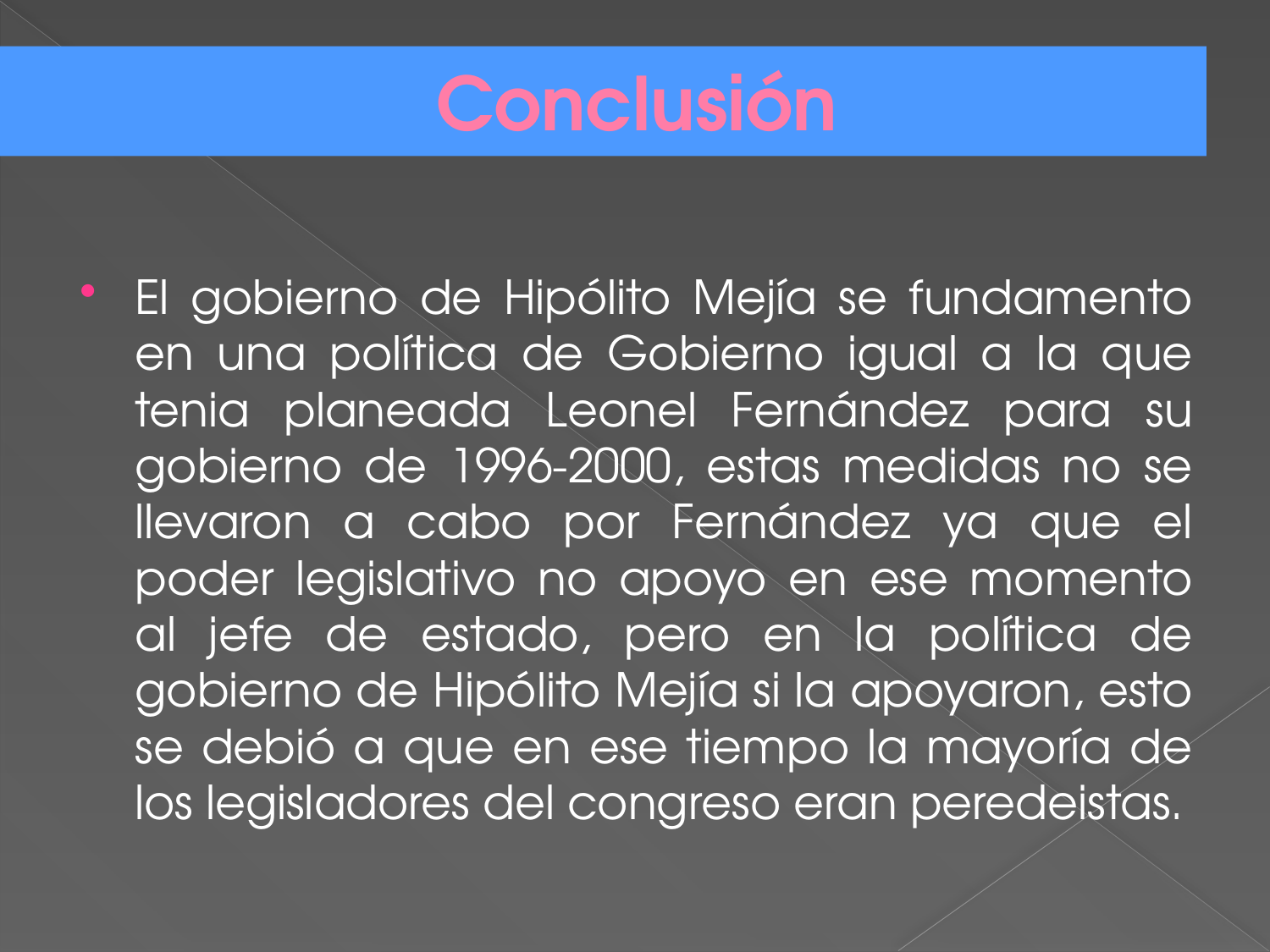

# Conclusión
El gobierno de Hipólito Mejía se fundamento en una política de Gobierno igual a la que tenia planeada Leonel Fernández para su gobierno de 1996-2000, estas medidas no se llevaron a cabo por Fernández ya que el poder legislativo no apoyo en ese momento al jefe de estado, pero en la política de gobierno de Hipólito Mejía si la apoyaron, esto se debió a que en ese tiempo la mayoría de los legisladores del congreso eran peredeistas.